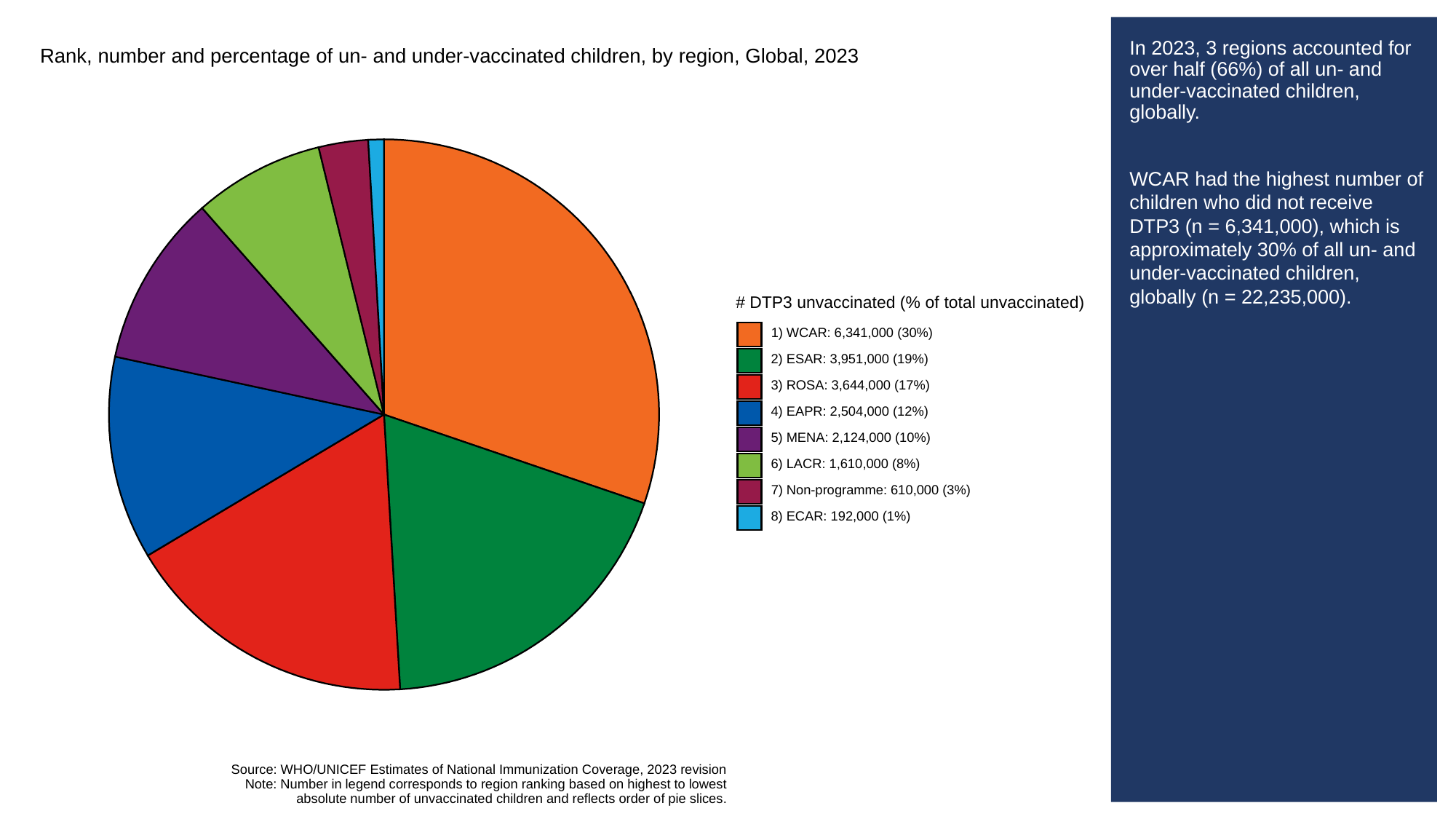

# In 2023, 3 regions accounted for over half (66%) of all un- and under-vaccinated children, globally.

WCAR had the highest number of children who did not receive DTP3 (n = 6,341,000), which is approximately 30% of all un- and under-vaccinated children, globally (n = 22,235,000).

Rank, number and percentage of un- and under-vaccinated children, by region, Global, 2023

# DTP3 unvaccinated (% of total unvaccinated)

1) WCAR: 6,341,000 (30%)

2) ESAR: 3,951,000 (19%)

3) ROSA: 3,644,000 (17%)

4) EAPR: 2,504,000 (12%)

5) MENA: 2,124,000 (10%)

6) LACR: 1,610,000 (8%)

7) Non-programme: 610,000 (3%)

8) ECAR: 192,000 (1%)
Source: WHO/UNICEF Estimates of National Immunization Coverage, 2023 revision
Note: Number in legend corresponds to region ranking based on highest to lowest
absolute number of unvaccinated children and reflects order of pie slices.